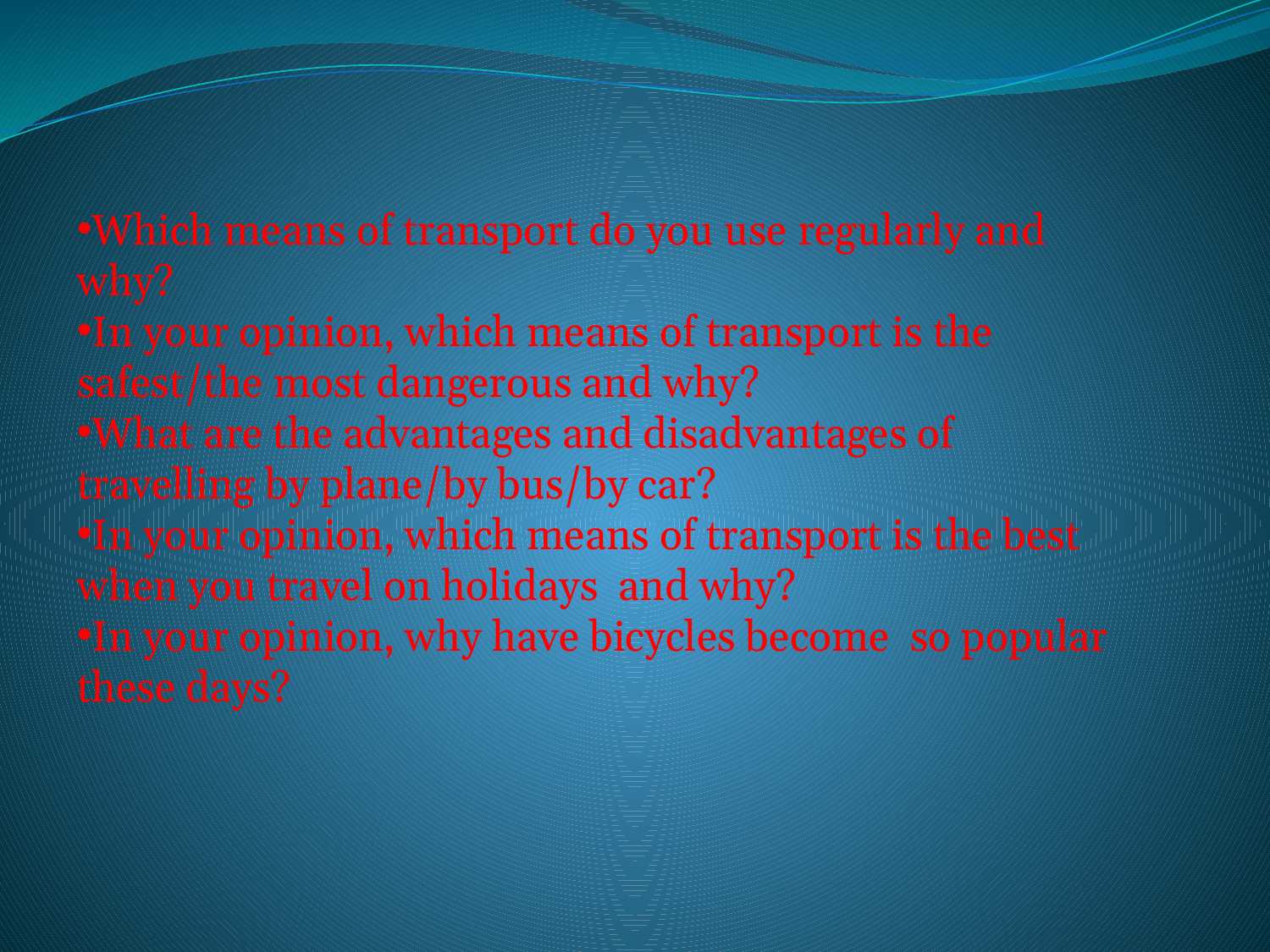

Which means of transport do you use regularly and why?
In your opinion, which means of transport is the safest/the most dangerous and why?
What are the advantages and disadvantages of travelling by plane/by bus/by car?
In your opinion, which means of transport is the best when you travel on holidays  and why?
In your opinion, why have bicycles become  so popular these days?